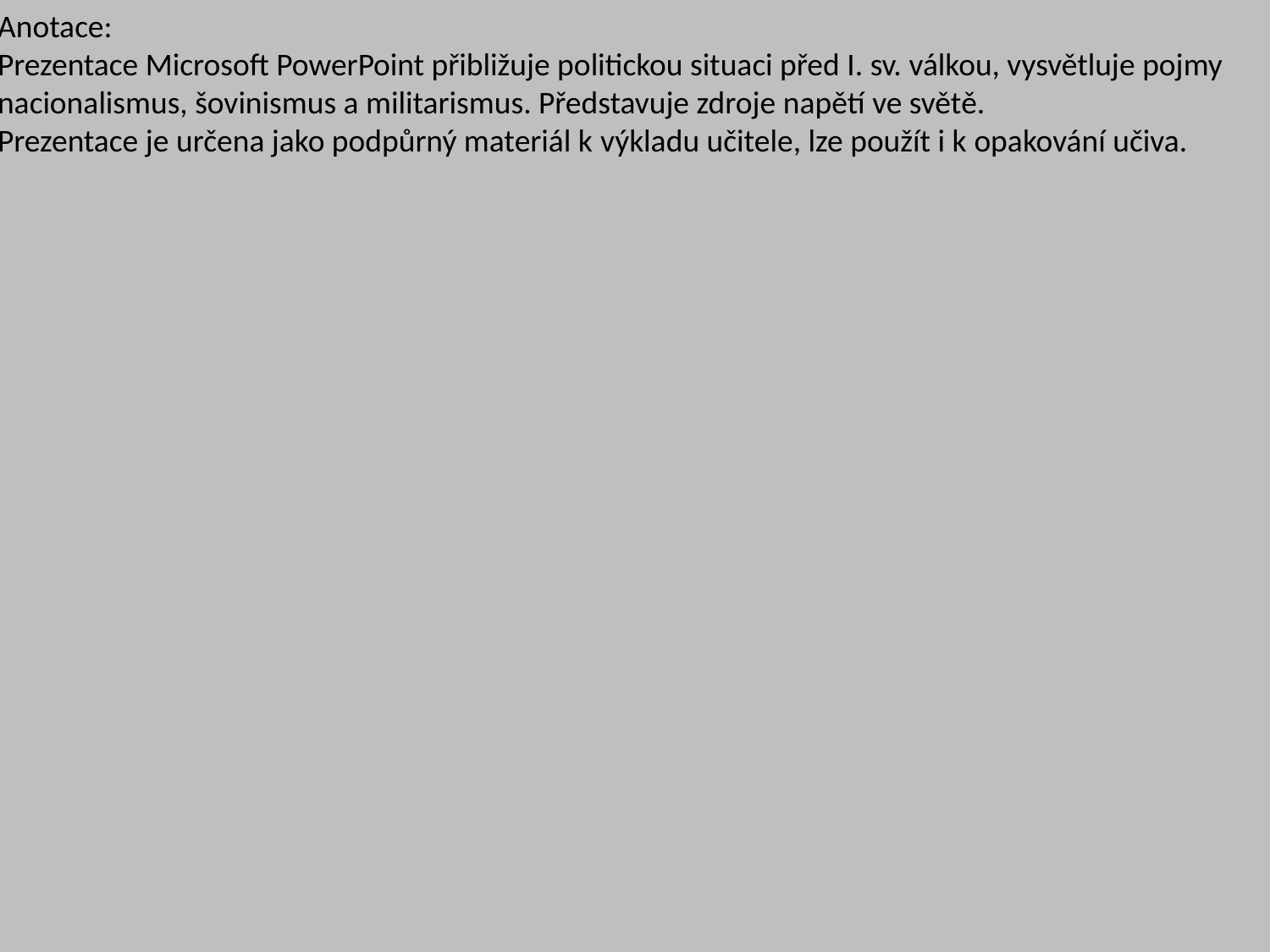

Anotace:
Prezentace Microsoft PowerPoint přibližuje politickou situaci před I. sv. válkou, vysvětluje pojmy nacionalismus, šovinismus a militarismus. Představuje zdroje napětí ve světě.
Prezentace je určena jako podpůrný materiál k výkladu učitele, lze použít i k opakování učiva.